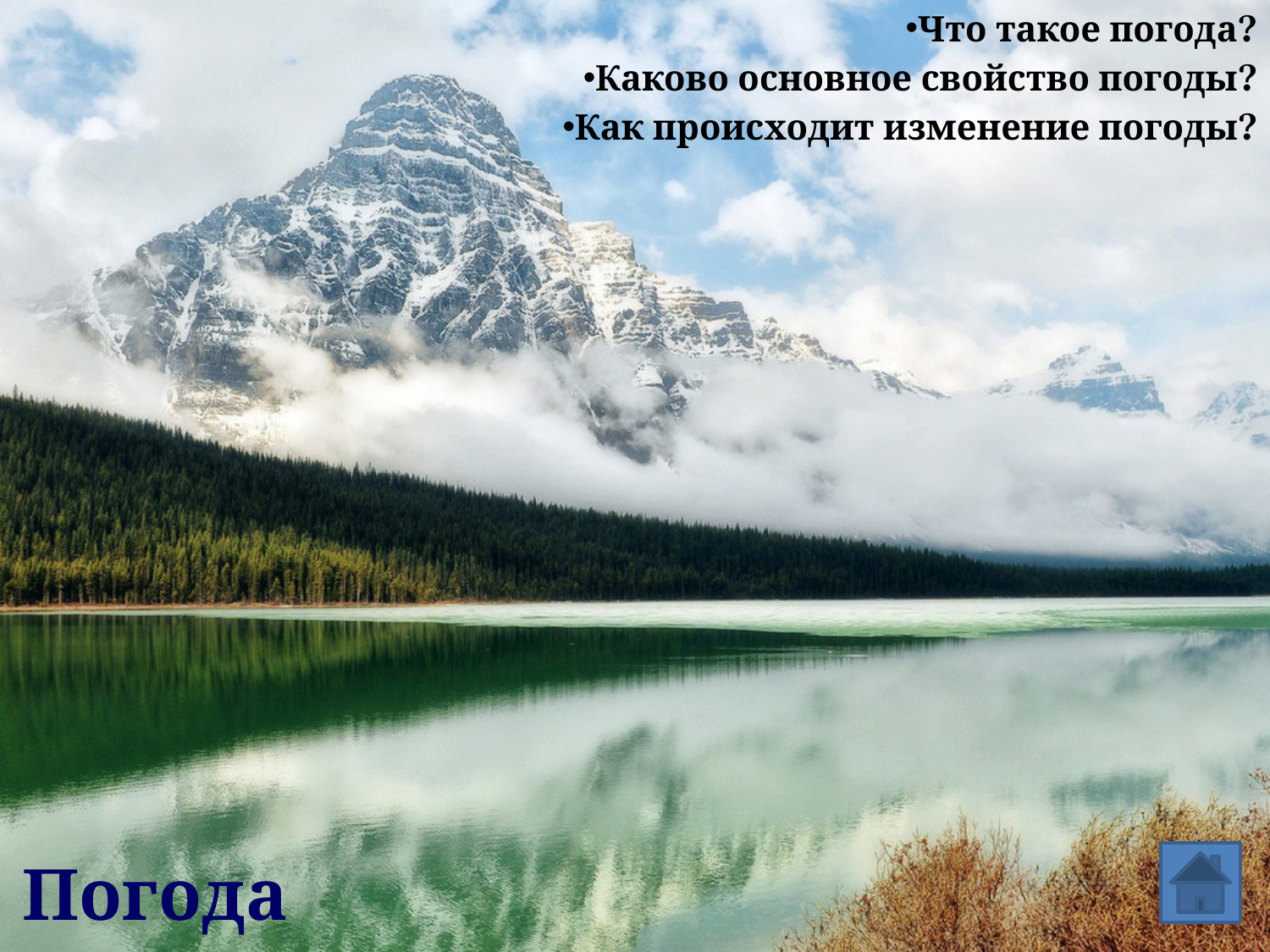

Что такое погода?
Каково основное свойство погоды?
Как происходит изменение погоды?
# Погода